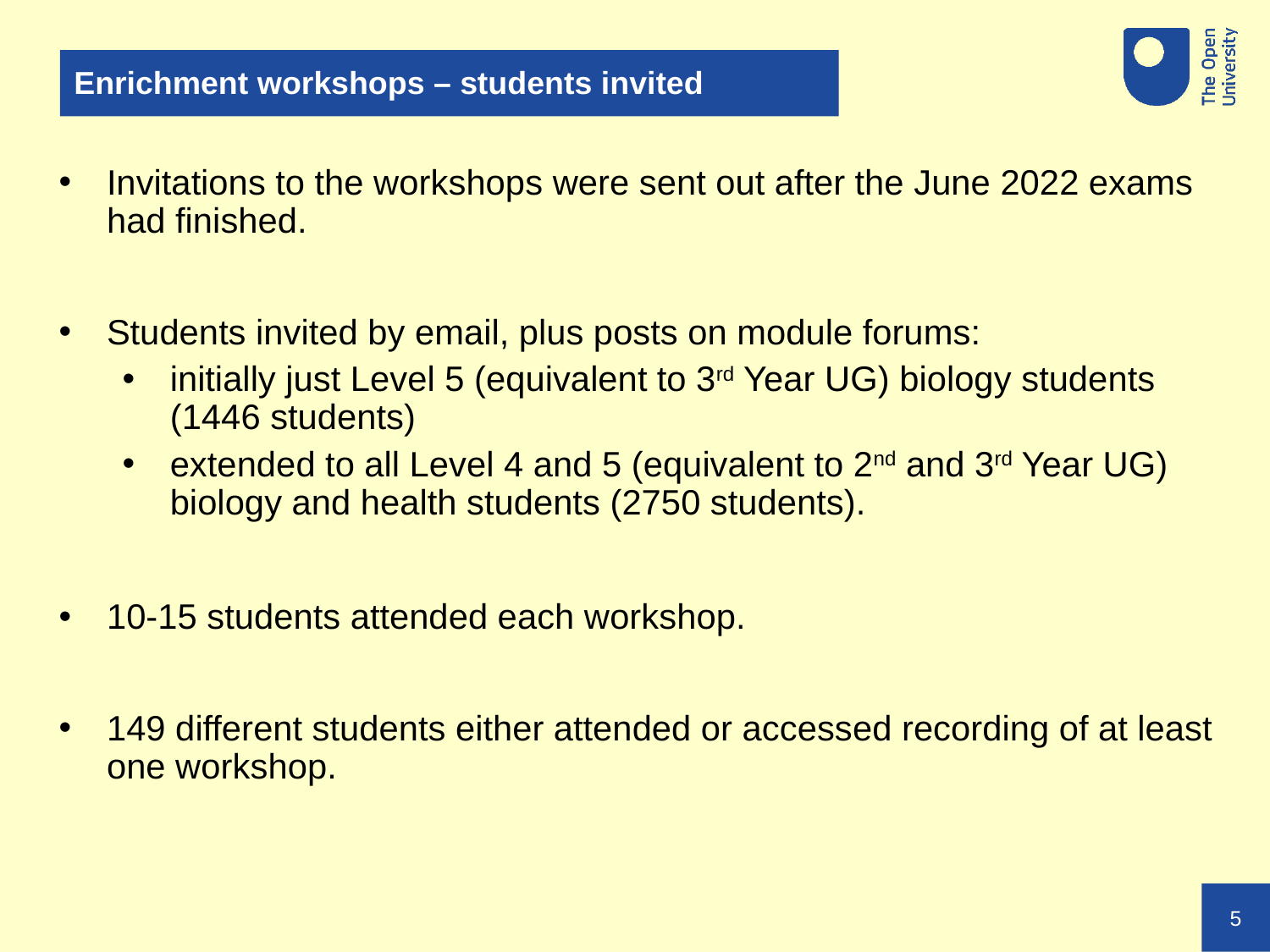

# Enrichment workshops – students invited
Invitations to the workshops were sent out after the June 2022 exams had finished.

Students invited by email, plus posts on module forums:
initially just Level 5 (equivalent to 3rd Year UG) biology students (1446 students)
extended to all Level 4 and 5 (equivalent to 2nd and 3rd Year UG) biology and health students (2750 students).

10-15 students attended each workshop.

149 different students either attended or accessed recording of at least one workshop.